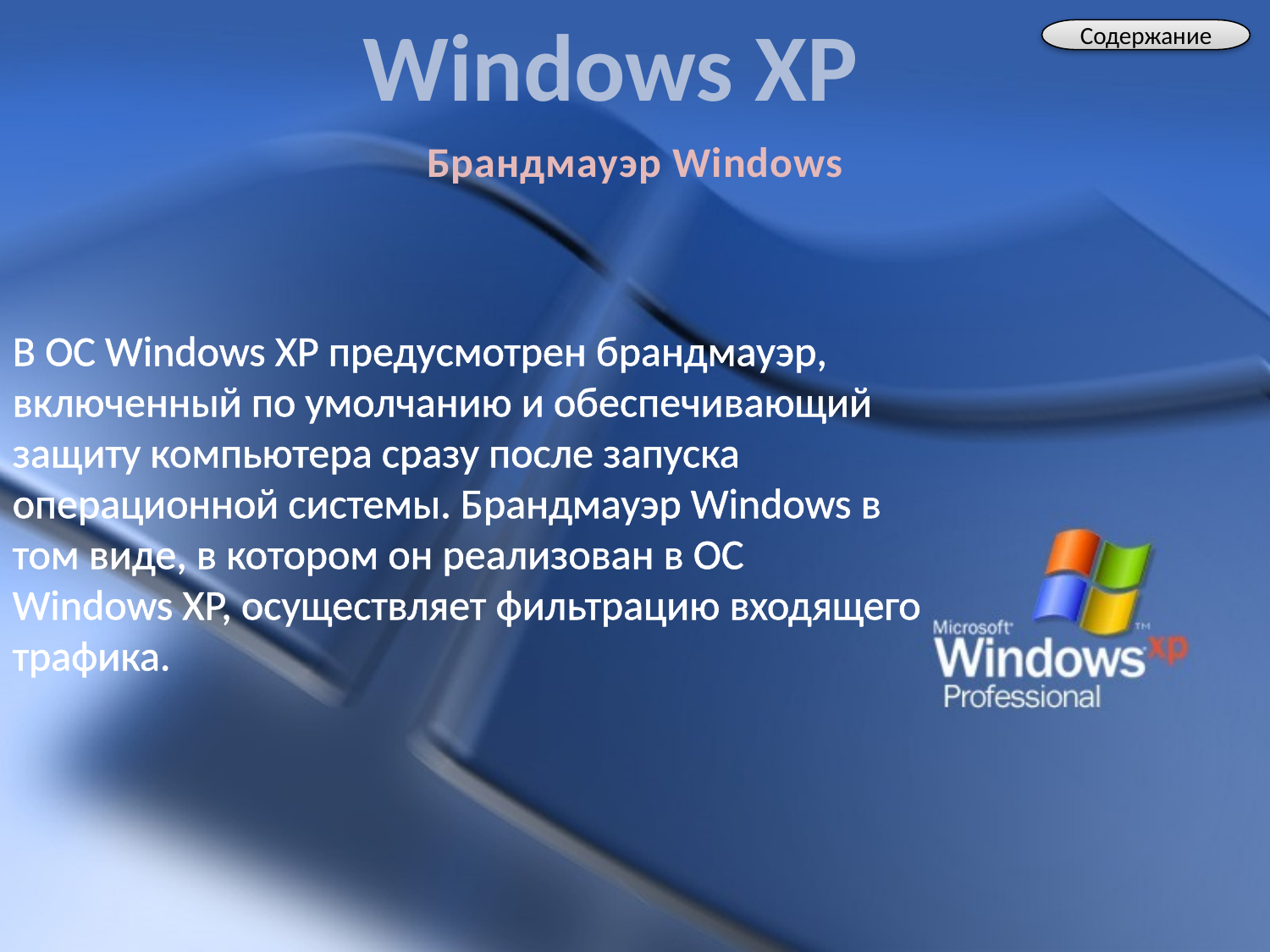

Windows XP
Содержание
Брандмауэр Windows
В ОС Windows XP предусмотрен брандмауэр, включенный по умолчанию и обеспечивающий защиту компьютера сразу после запуска операционной системы. Брандмауэр Windows в том виде, в котором он реализован в ОС Windows XP, осуществляет фильтрацию входящего трафика.